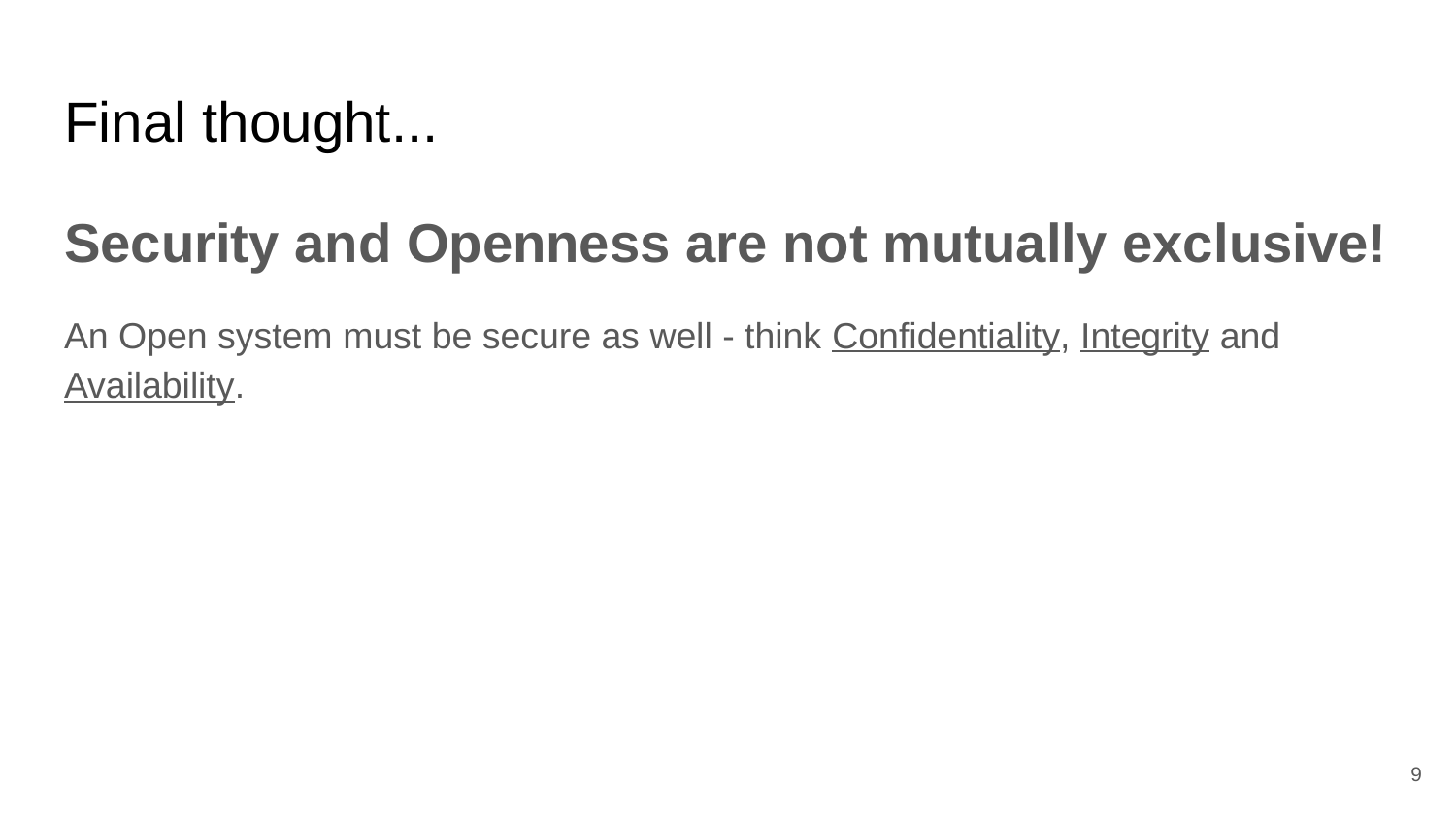

# Final thought...
Security and Openness are not mutually exclusive!
An Open system must be secure as well - think Confidentiality, Integrity and Availability.
9